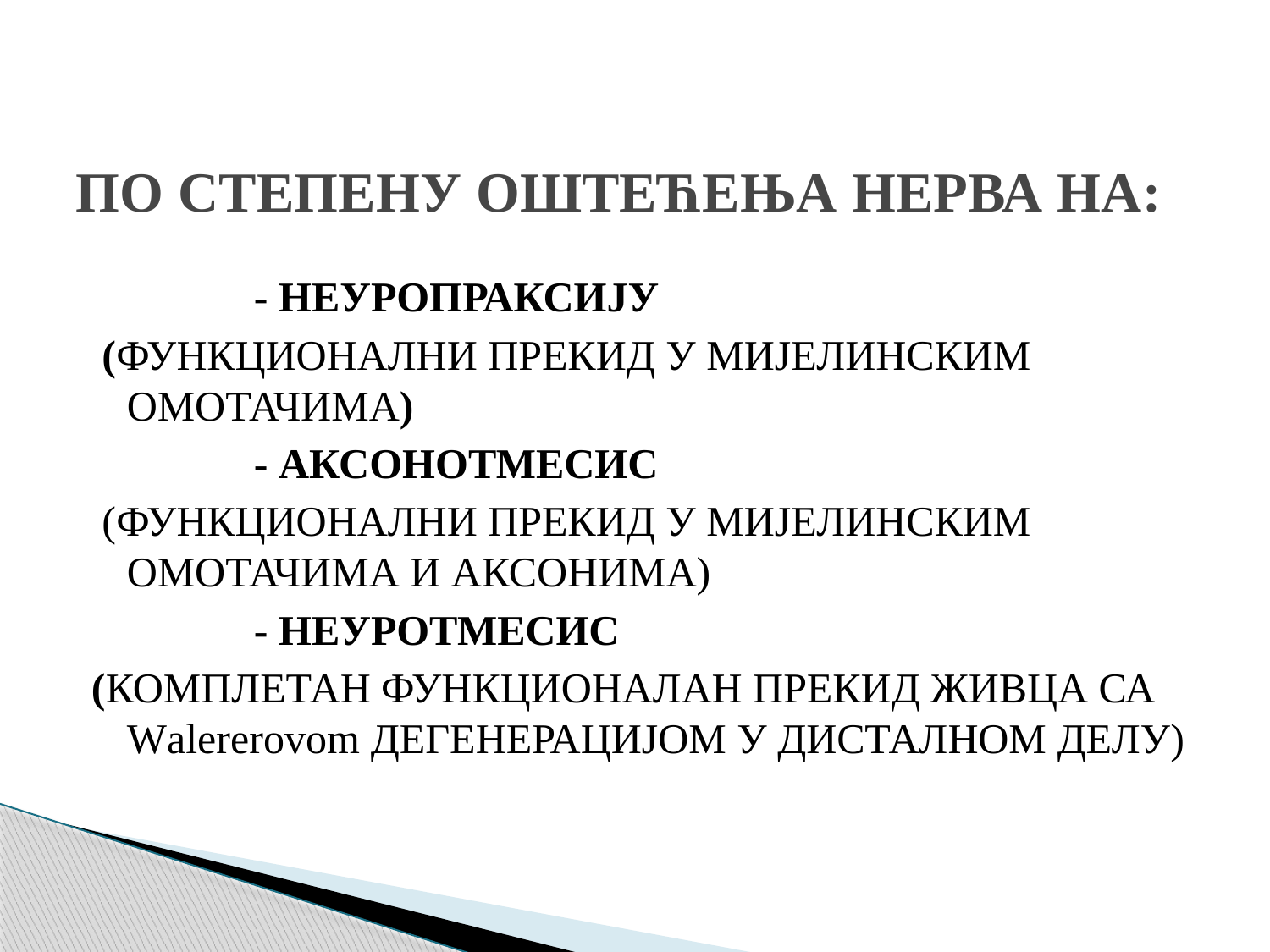

# ПО СТЕПЕНУ ОШТЕЋЕЊА НЕРВА НА:

		- НЕУРОПРАКСИЈУ
 (ФУНКЦИОНАЛНИ ПРЕКИД У МИЈЕЛИНСКИМ ОМОТАЧИМА)
		- АКСОНОТМЕСИС
 (ФУНКЦИОНАЛНИ ПРЕКИД У МИЈЕЛИНСКИМ ОМОТАЧИМА И АКСОНИМА)
		- НЕУРОТМЕСИС
(КОМПЛЕТАН ФУНКЦИОНАЛАН ПРЕКИД ЖИВЦА СА Walererovom ДЕГЕНЕРАЦИЈОМ У ДИСТАЛНОМ ДЕЛУ)